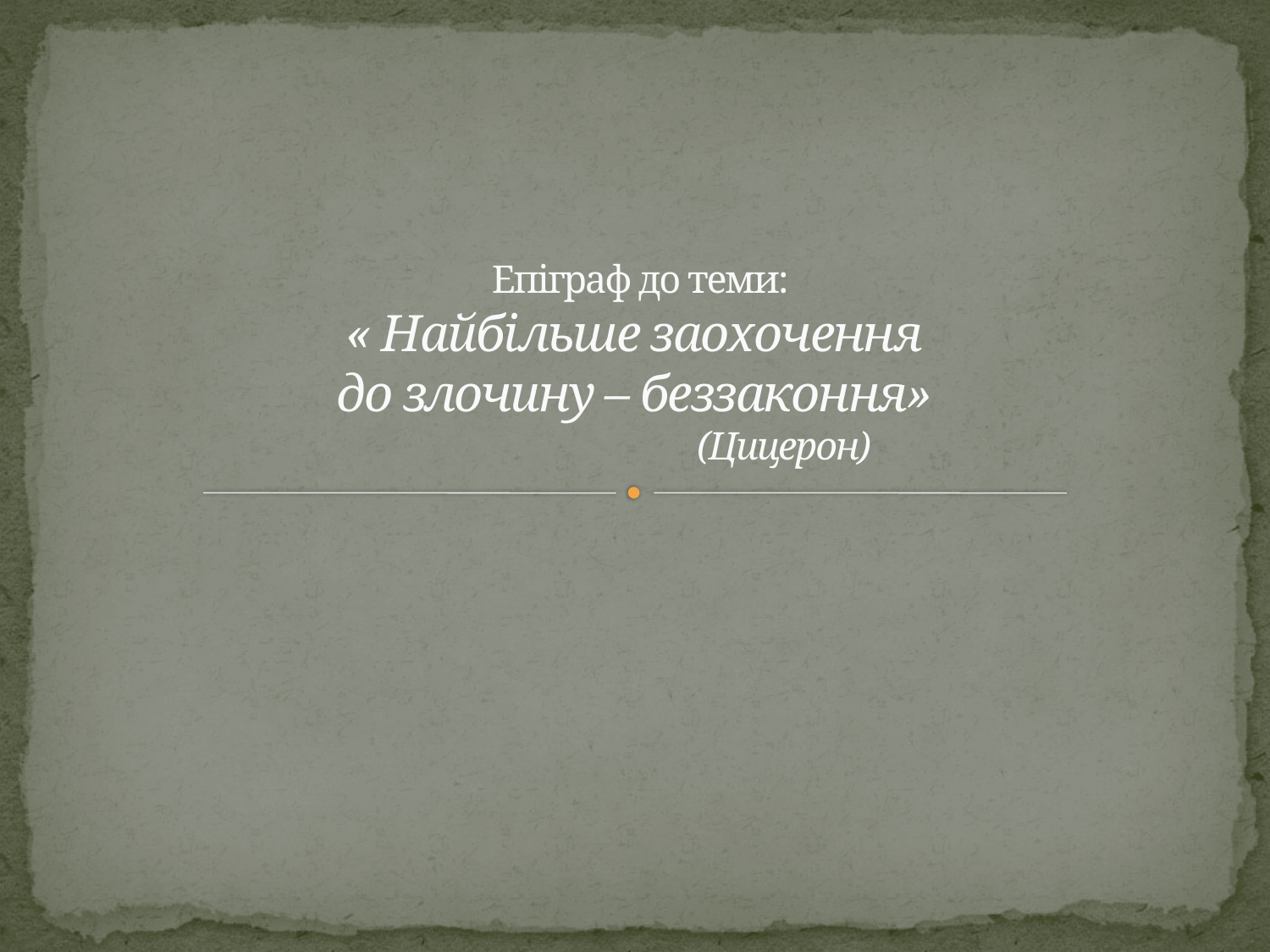

# Епіграф до теми: « Найбільше заохочення до злочину – беззаконня» (Цицерон)